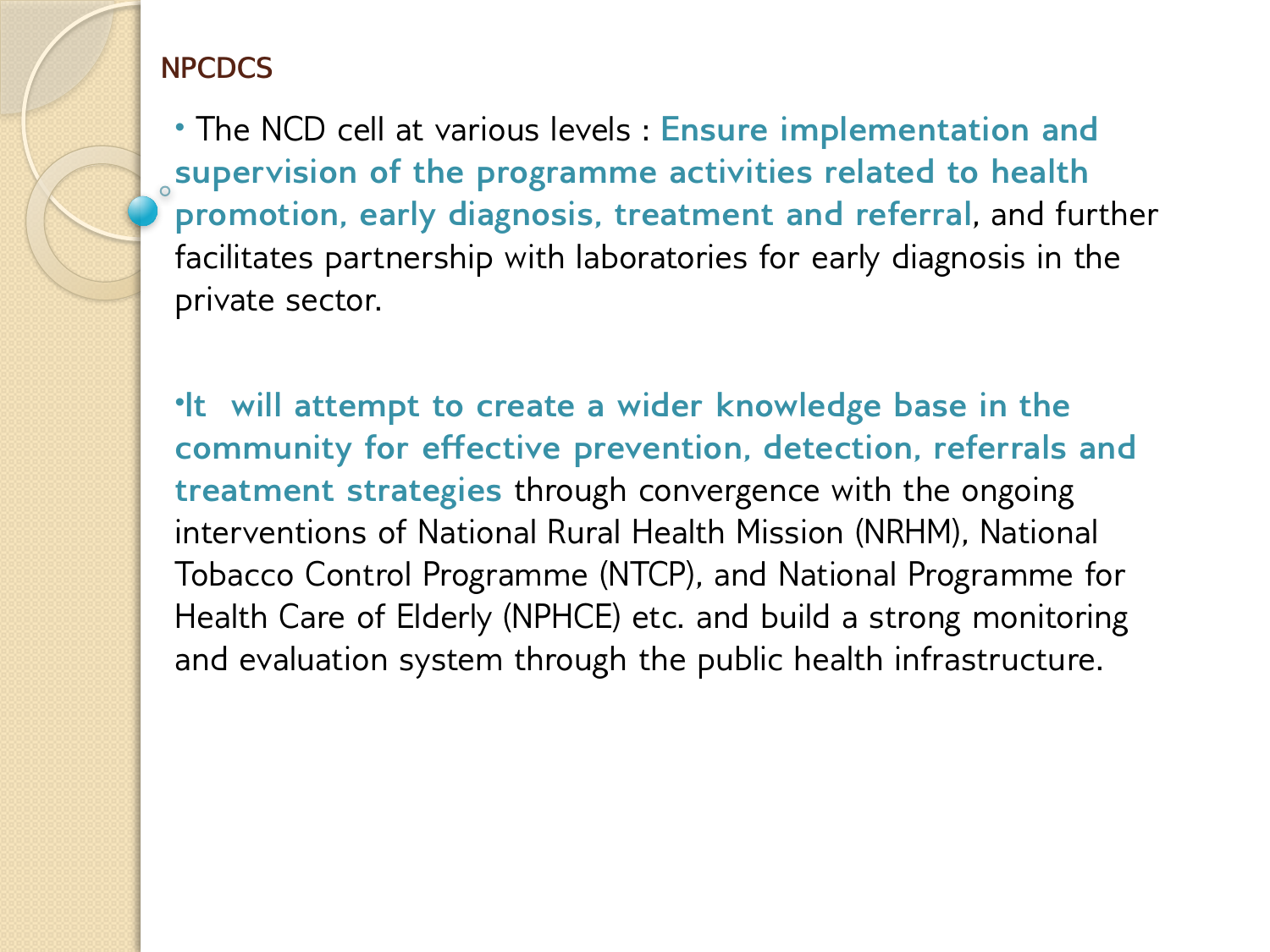

# NPCDCS
 The NCD cell at various levels : Ensure implementation and supervision of the programme activities related to health promotion, early diagnosis, treatment and referral, and further facilitates partnership with laboratories for early diagnosis in the private sector.

It  will attempt to create a wider knowledge base in the community for effective prevention, detection, referrals and treatment strategies through convergence with the ongoing interventions of National Rural Health Mission (NRHM), National Tobacco Control Programme (NTCP), and National Programme for Health Care of Elderly (NPHCE) etc. and build a strong monitoring and evaluation system through the public health infrastructure.